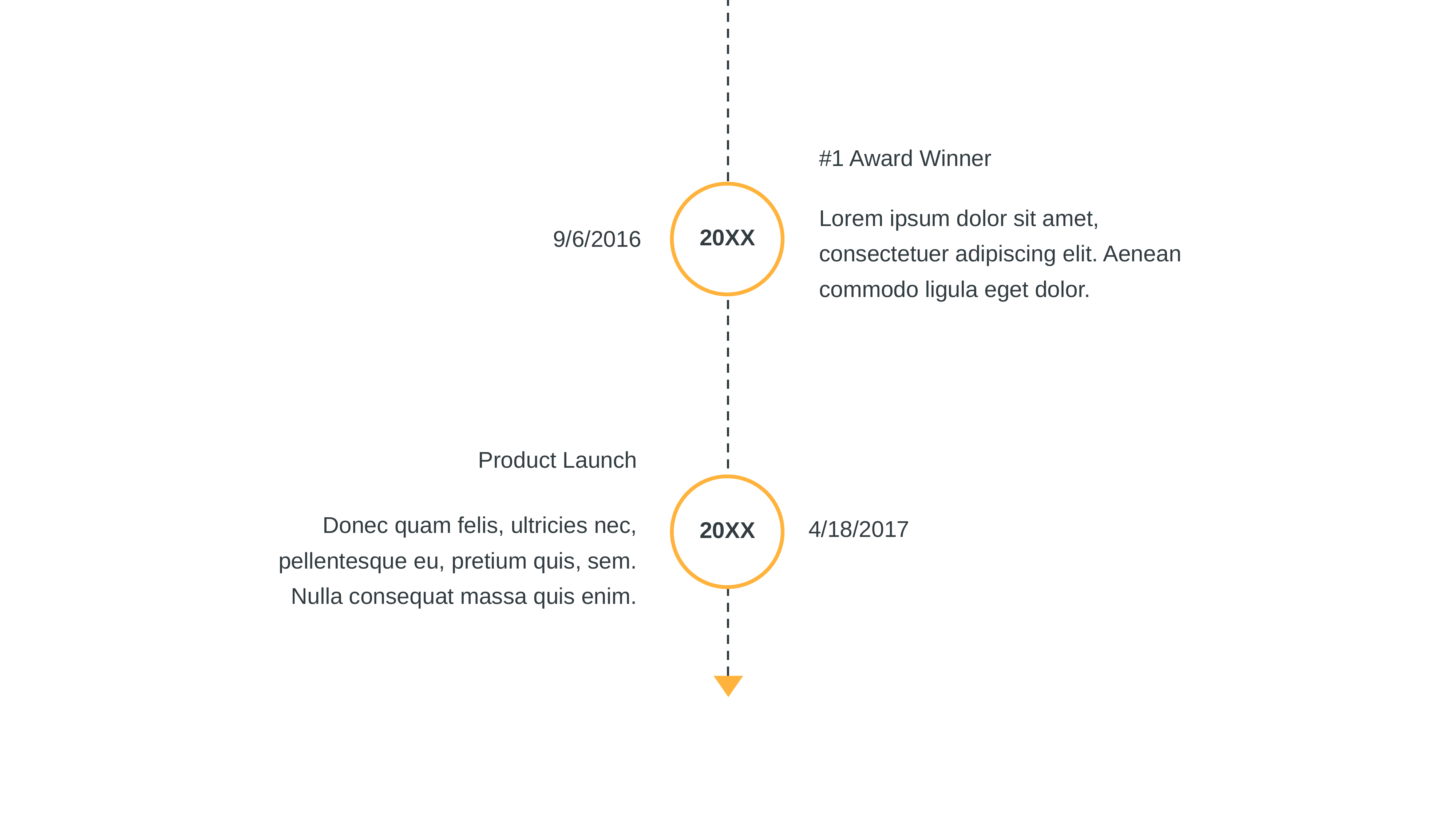

#1 Award Winner

Lorem ipsum dolor sit amet, consectetuer adipiscing elit. Aenean commodo ligula eget dolor.
9/6/2016
20XX
Product Launch

4/18/2017
Donec quam felis, ultricies nec, pellentesque eu, pretium quis, sem. Nulla consequat massa quis enim.
20XX